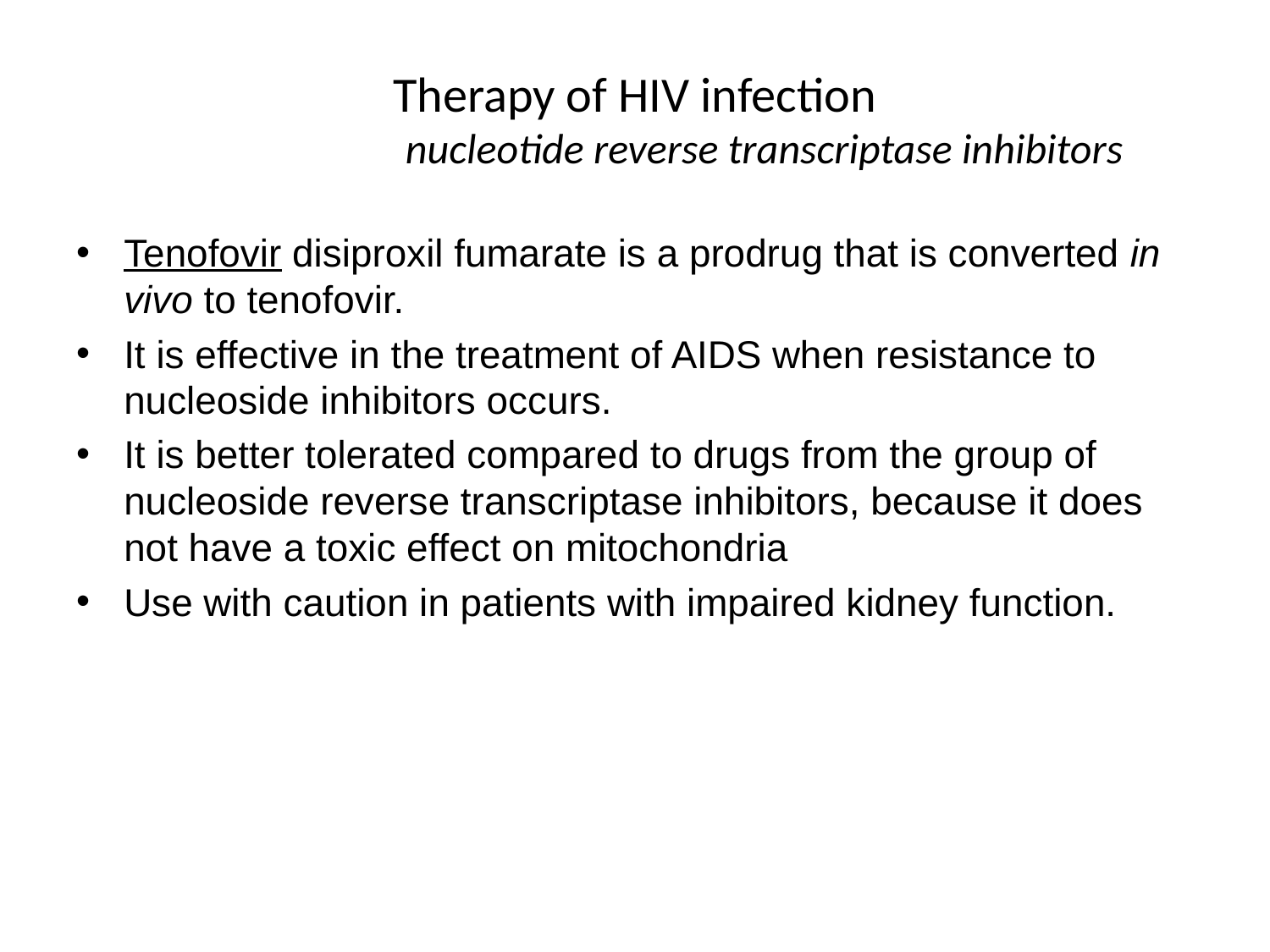

# Therapy of HIV infection nucleotide reverse transcriptase inhibitors
Tenofovir disiproxil fumarate is a prodrug that is converted in vivo to tenofovir.
It is effective in the treatment of AIDS when resistance to nucleoside inhibitors occurs.
It is better tolerated compared to drugs from the group of nucleoside reverse transcriptase inhibitors, because it does not have a toxic effect on mitochondria
Use with caution in patients with impaired kidney function.